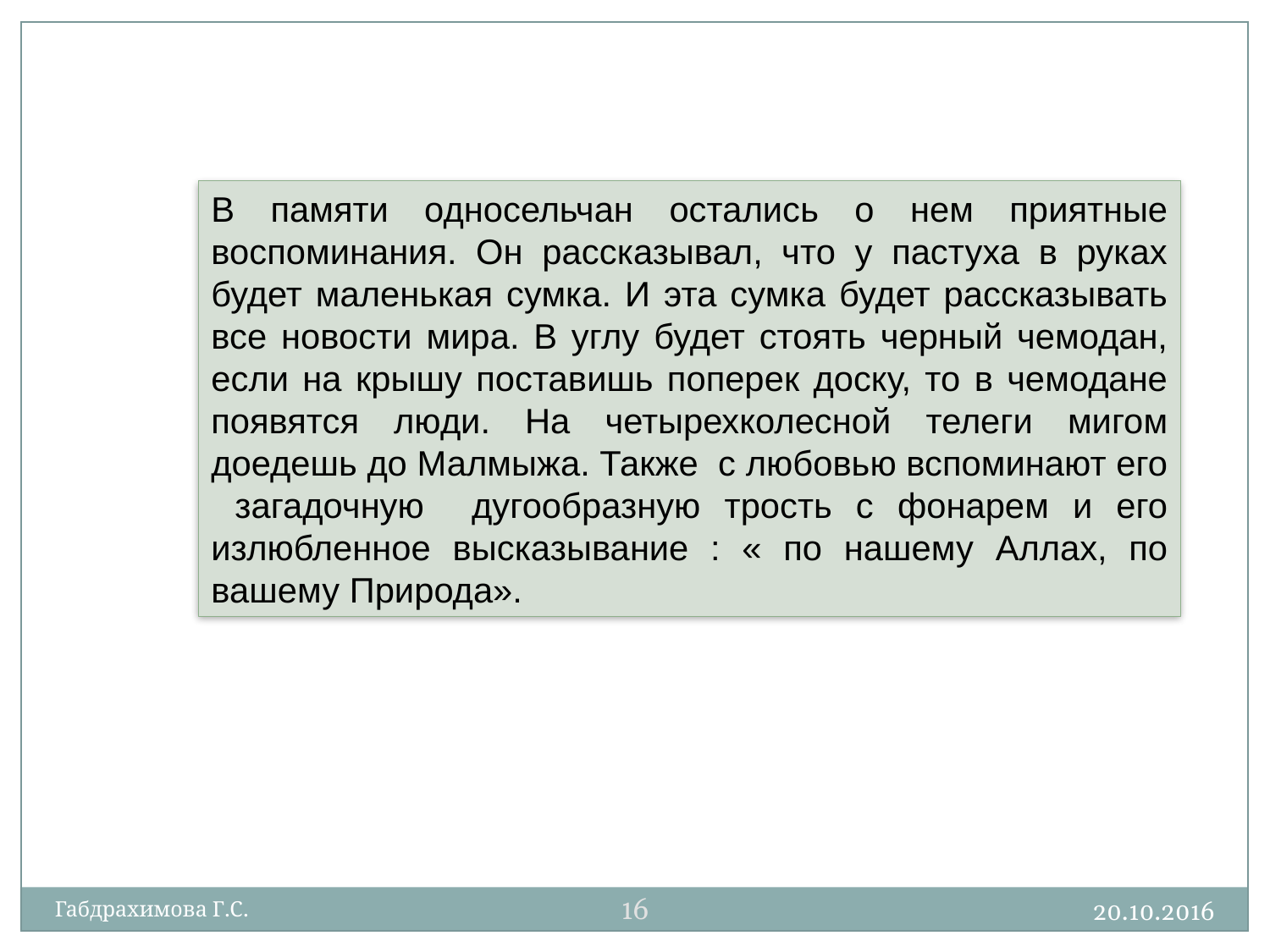

В памяти односельчан остались о нем приятные воспоминания. Он рассказывал, что у пастуха в руках будет маленькая сумка. И эта сумка будет рассказывать все новости мира. В углу будет стоять черный чемодан, если на крышу поставишь поперек доску, то в чемодане появятся люди. На четырехколесной телеги мигом доедешь до Малмыжа. Также  с любовью вспоминают его  загадочную  дугообразную трость с фонарем и его излюбленное высказывание : « по нашему Аллах, по вашему Природа».
16
20.10.2016
Габдрахимова Г.С.